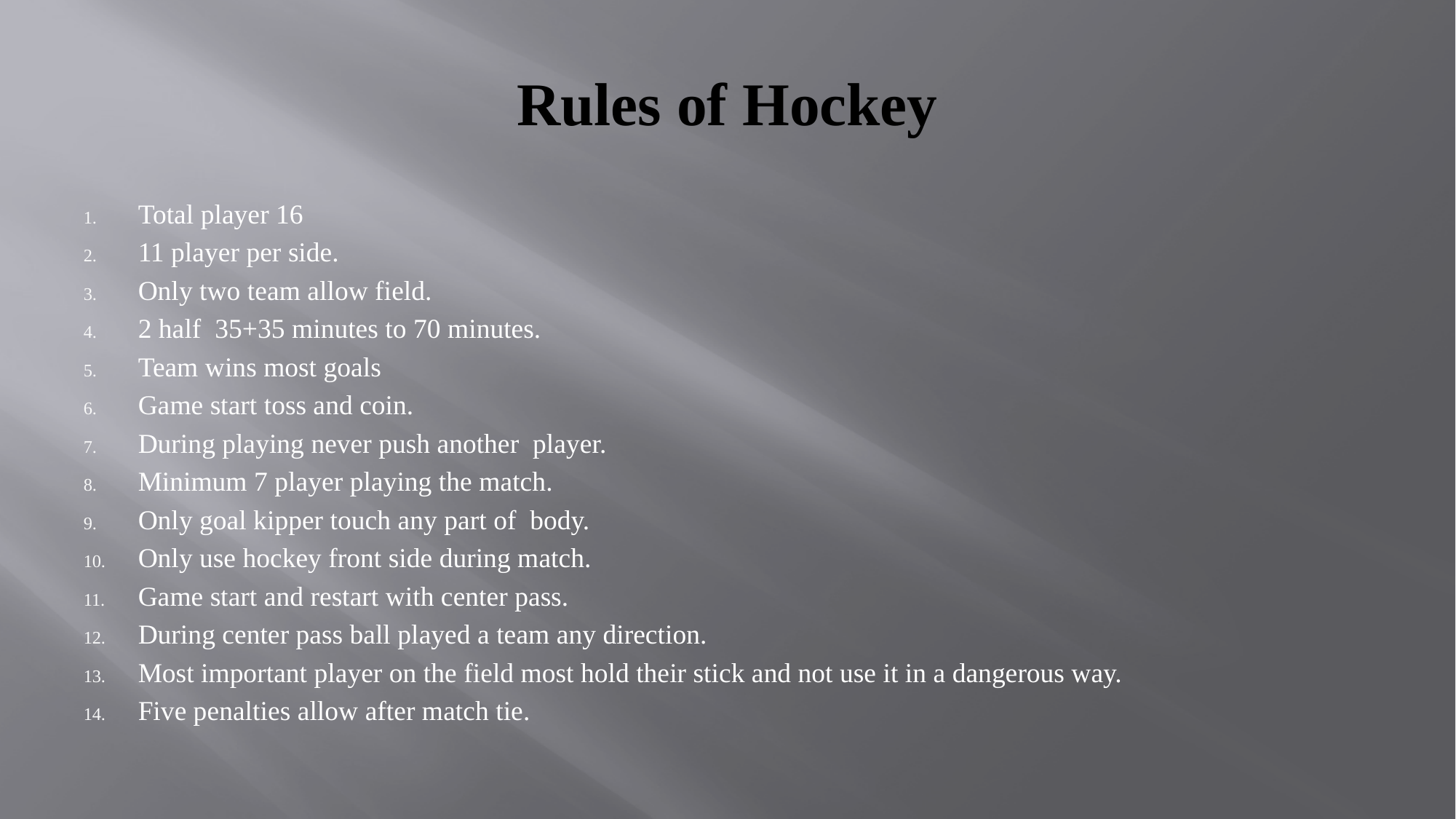

# Rules of Hockey
Total player 16
11 player per side.
Only two team allow field.
2 half  35+35 minutes to 70 minutes.
Team wins most goals
Game start toss and coin.
During playing never push another  player.
Minimum 7 player playing the match.
Only goal kipper touch any part of  body.
Only use hockey front side during match.
Game start and restart with center pass.
During center pass ball played a team any direction.
Most important player on the field most hold their stick and not use it in a dangerous way.
Five penalties allow after match tie.